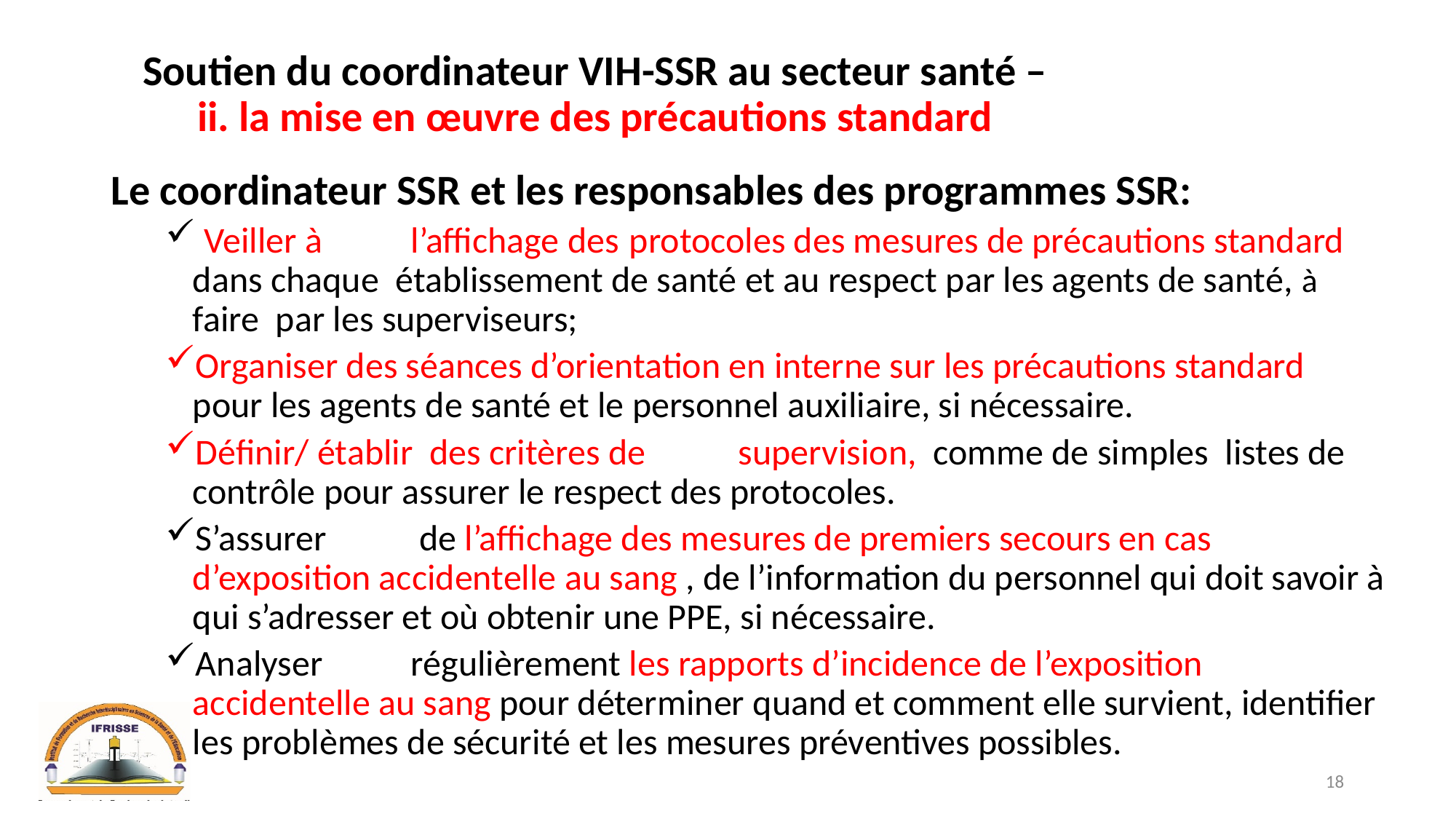

# Soutien du coordinateur VIH-SSR au secteur santé – ii. la mise en œuvre des précautions standard
Le coordinateur SSR et les responsables des programmes SSR:
 Veiller à	l’affichage des	protocoles des mesures de précautions standard dans chaque  établissement de santé et au respect par les agents de santé, à faire  par les superviseurs;
Organiser des séances d’orientation en interne sur les précautions standard  pour les agents de santé et le personnel auxiliaire, si nécessaire.
Définir/ établir  des critères de	supervision,  comme de simples  listes de contrôle pour assurer le respect des protocoles.
S’assurer	 de l’affichage des mesures de premiers secours en cas d’exposition accidentelle au sang , de l’information du personnel qui doit savoir à qui s’adresser et où obtenir une PPE, si nécessaire.
Analyser	régulièrement	les rapports d’incidence de l’exposition accidentelle au sang pour déterminer quand et comment elle survient, identifier les problèmes de sécurité et les mesures préventives possibles.
18